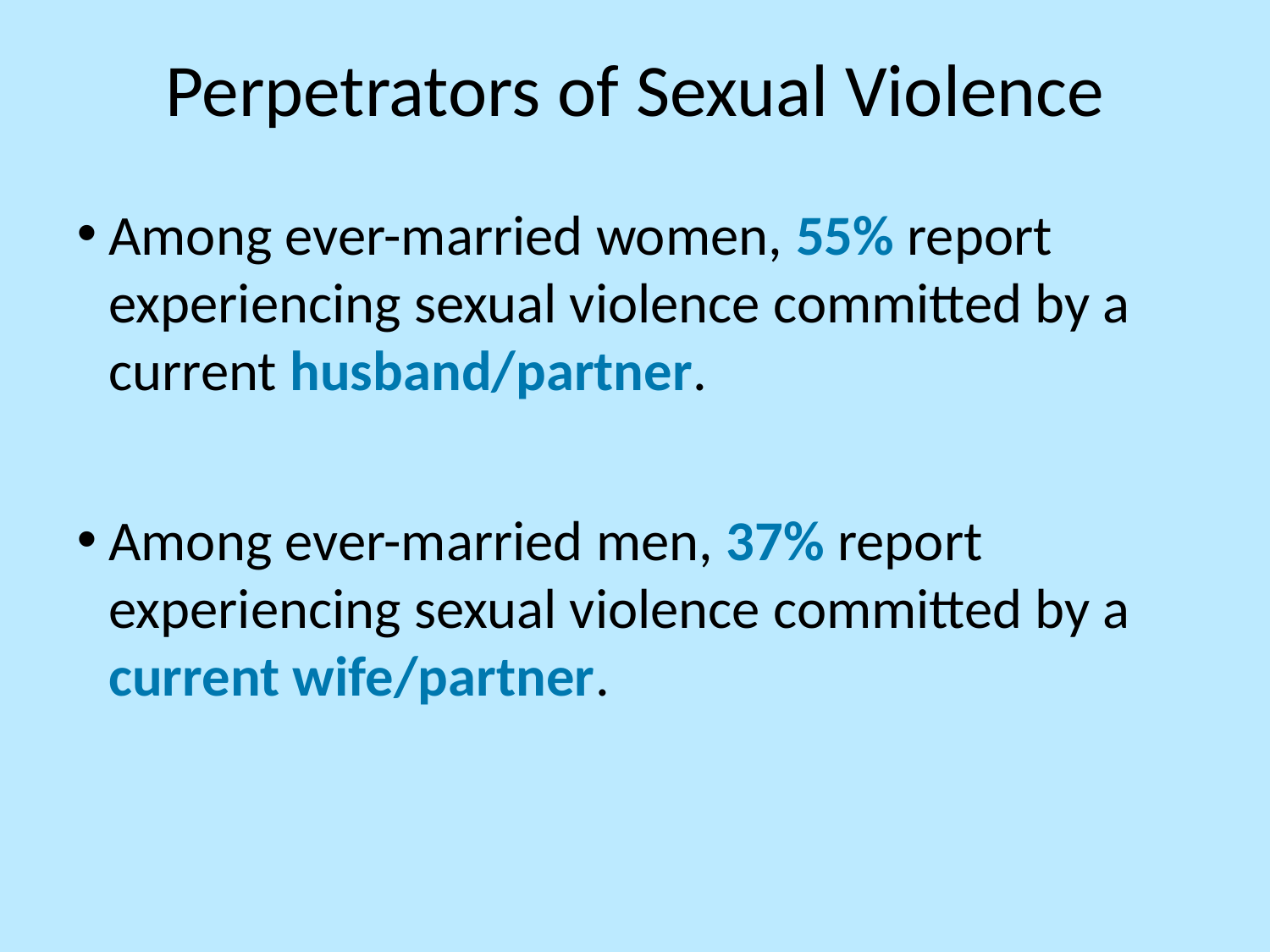

# Perpetrators of Sexual Violence
Among ever-married women, 55% report experiencing sexual violence committed by a current husband/partner.

Among ever-married men, 37% report experiencing sexual violence committed by a current wife/partner.